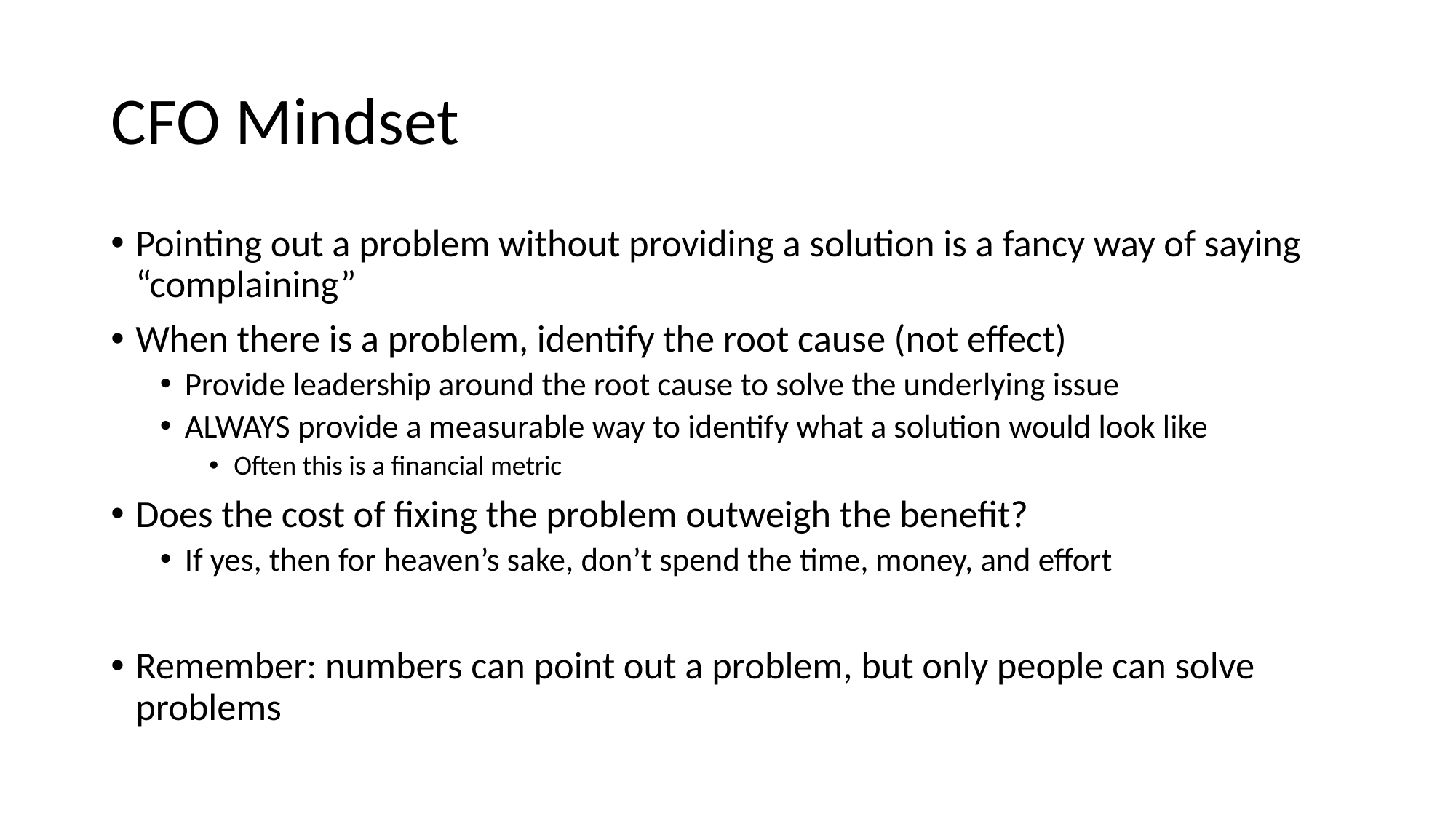

# CFO Mindset
Pointing out a problem without providing a solution is a fancy way of saying “complaining”
When there is a problem, identify the root cause (not effect)
Provide leadership around the root cause to solve the underlying issue
ALWAYS provide a measurable way to identify what a solution would look like
Often this is a financial metric
Does the cost of fixing the problem outweigh the benefit?
If yes, then for heaven’s sake, don’t spend the time, money, and effort

Remember: numbers can point out a problem, but only people can solve problems